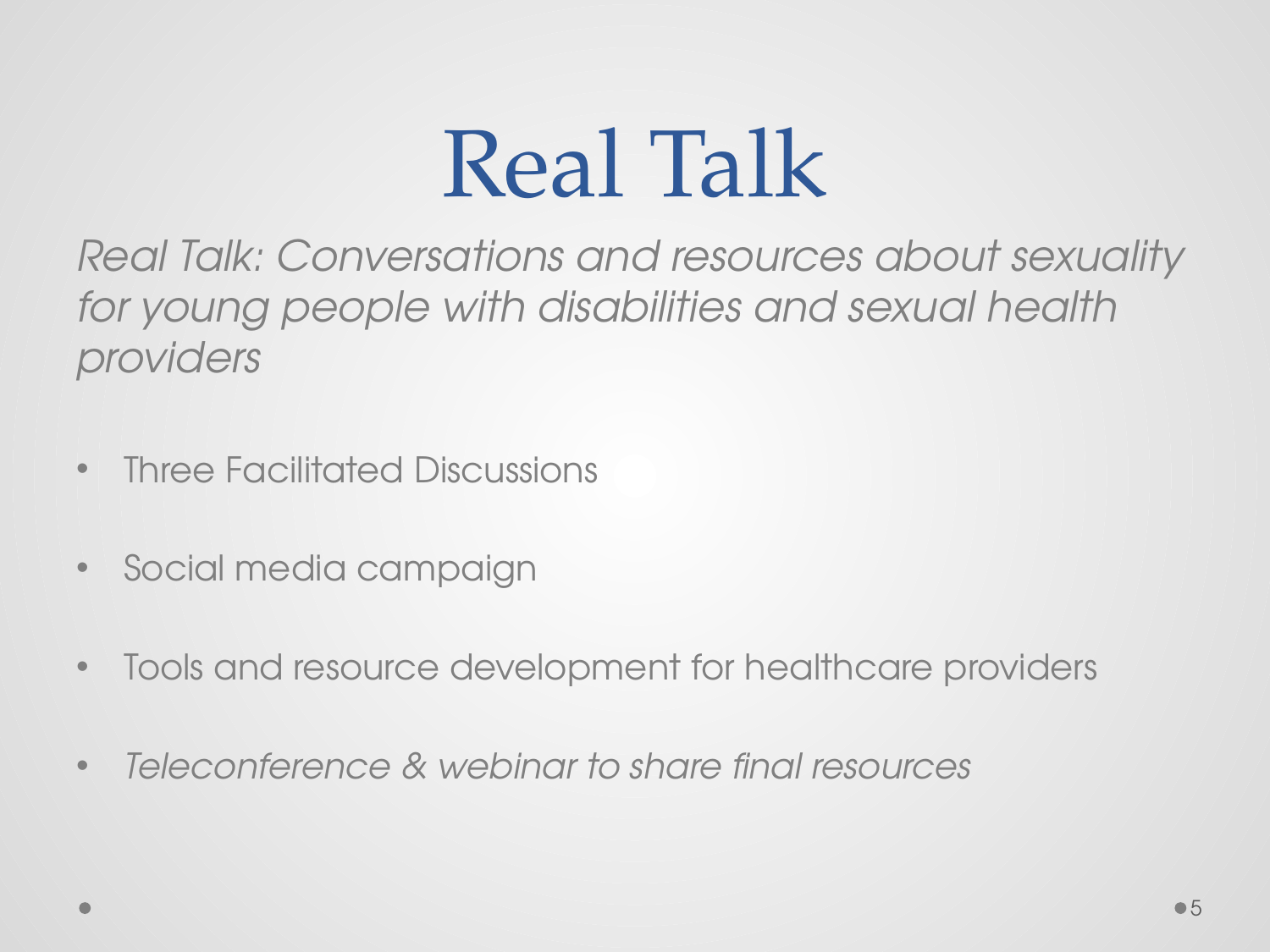

# Real Talk
Real Talk: Conversations and resources about sexuality for young people with disabilities and sexual health providers

Three Facilitated Discussions

Social media campaign

Tools and resource development for healthcare providers

Teleconference & webinar to share final resources
5